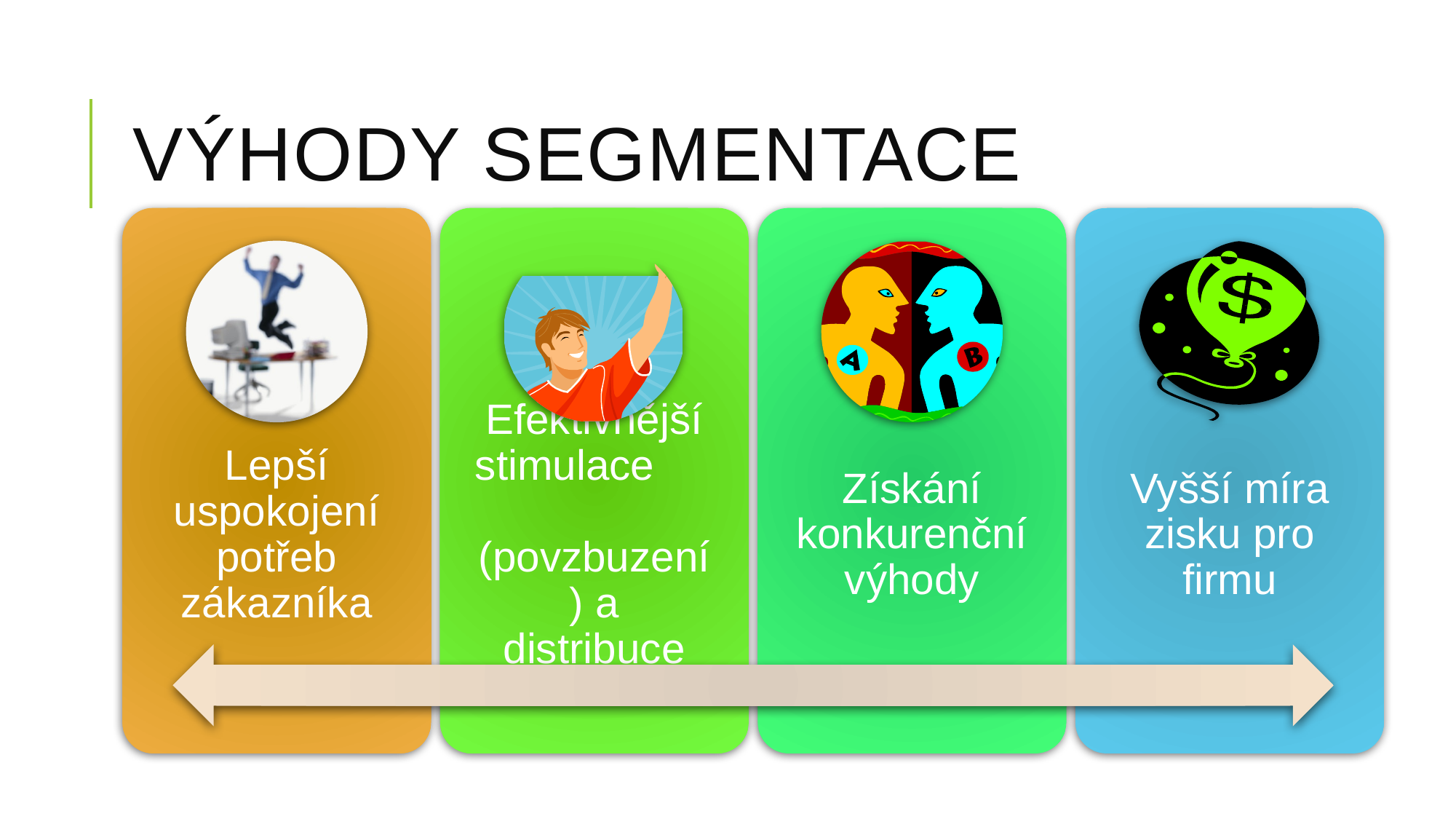

# Výhody segmentace
Lepší uspokojení potřeb zákazníka
Efektivnější stimulace          (povzbuzení) a distribuce
Získání konkurenční výhody
Vyšší míra zisku pro firmu